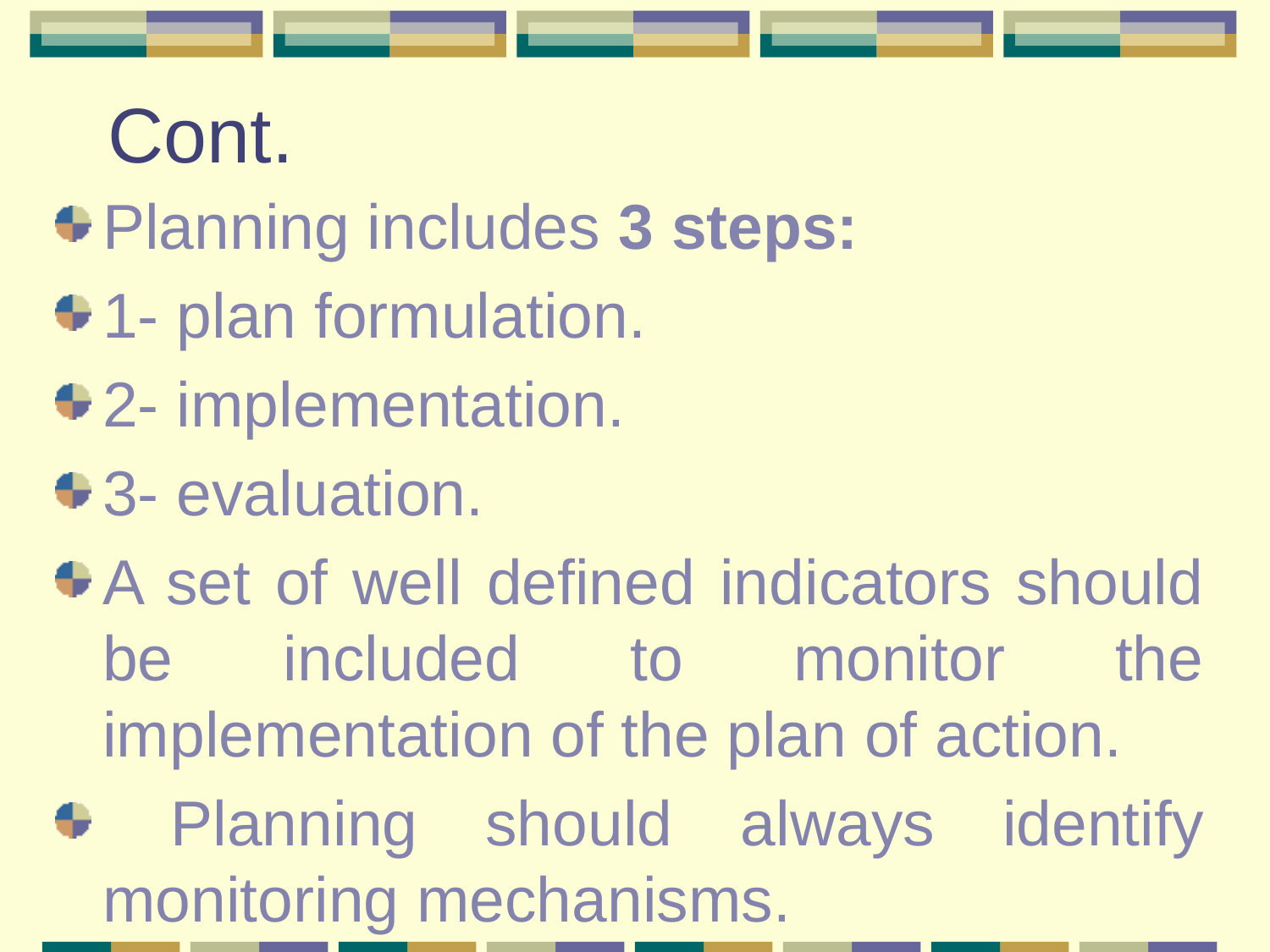

# Cont.
Planning includes 3 steps:
1- plan formulation.
2- implementation.
3- evaluation.
A set of well defined indicators should be included to monitor the implementation of the plan of action.
 Planning should always identify monitoring mechanisms.